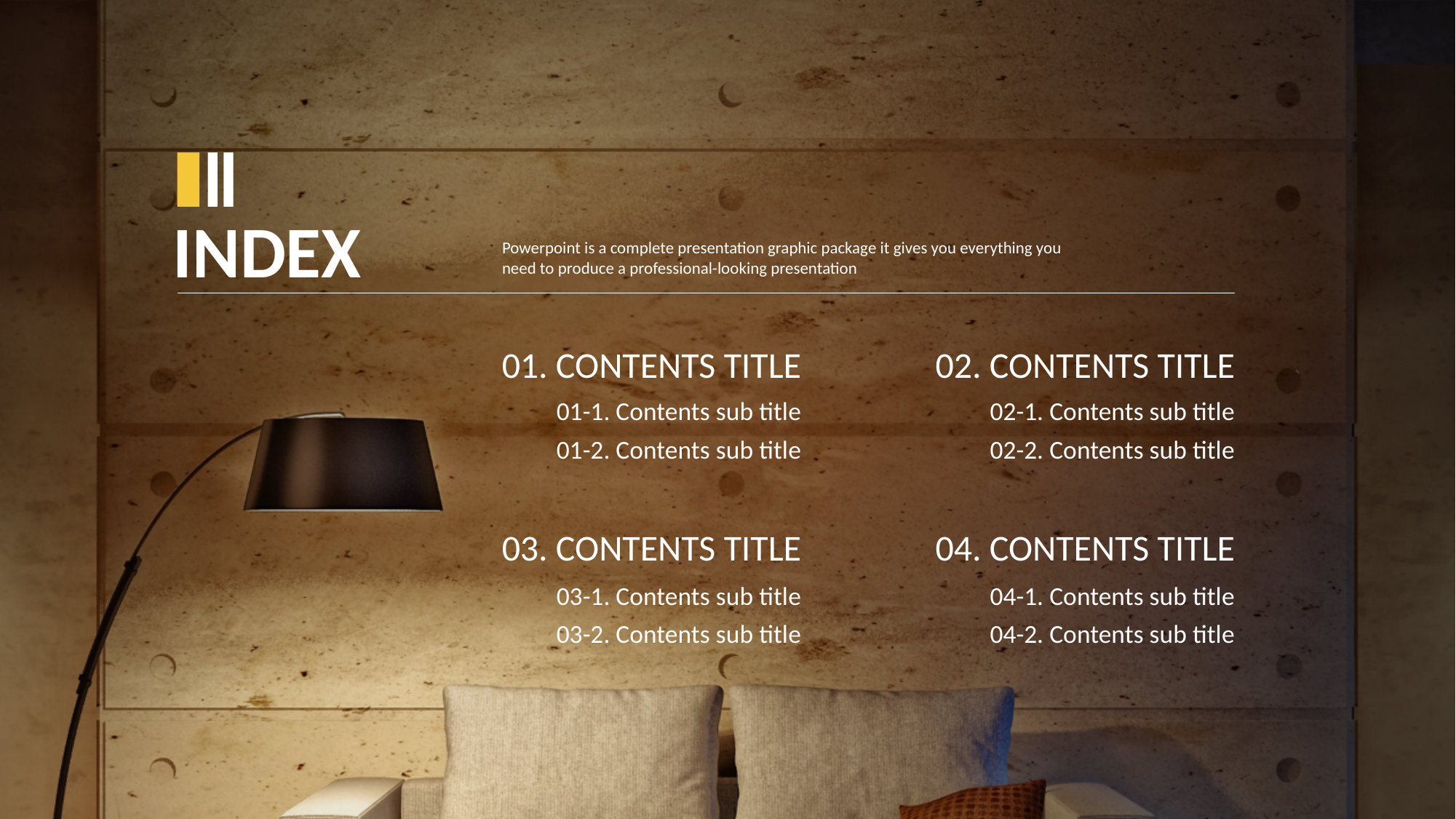

INDEX
Powerpoint is a complete presentation graphic package it gives you everything you need to produce a professional-looking presentation
01. CONTENTS TITLE
02. CONTENTS TITLE
01-1. Contents sub title
02-1. Contents sub title
01-2. Contents sub title
02-2. Contents sub title
04. CONTENTS TITLE
03. CONTENTS TITLE
03-1. Contents sub title
04-1. Contents sub title
03-2. Contents sub title
04-2. Contents sub title